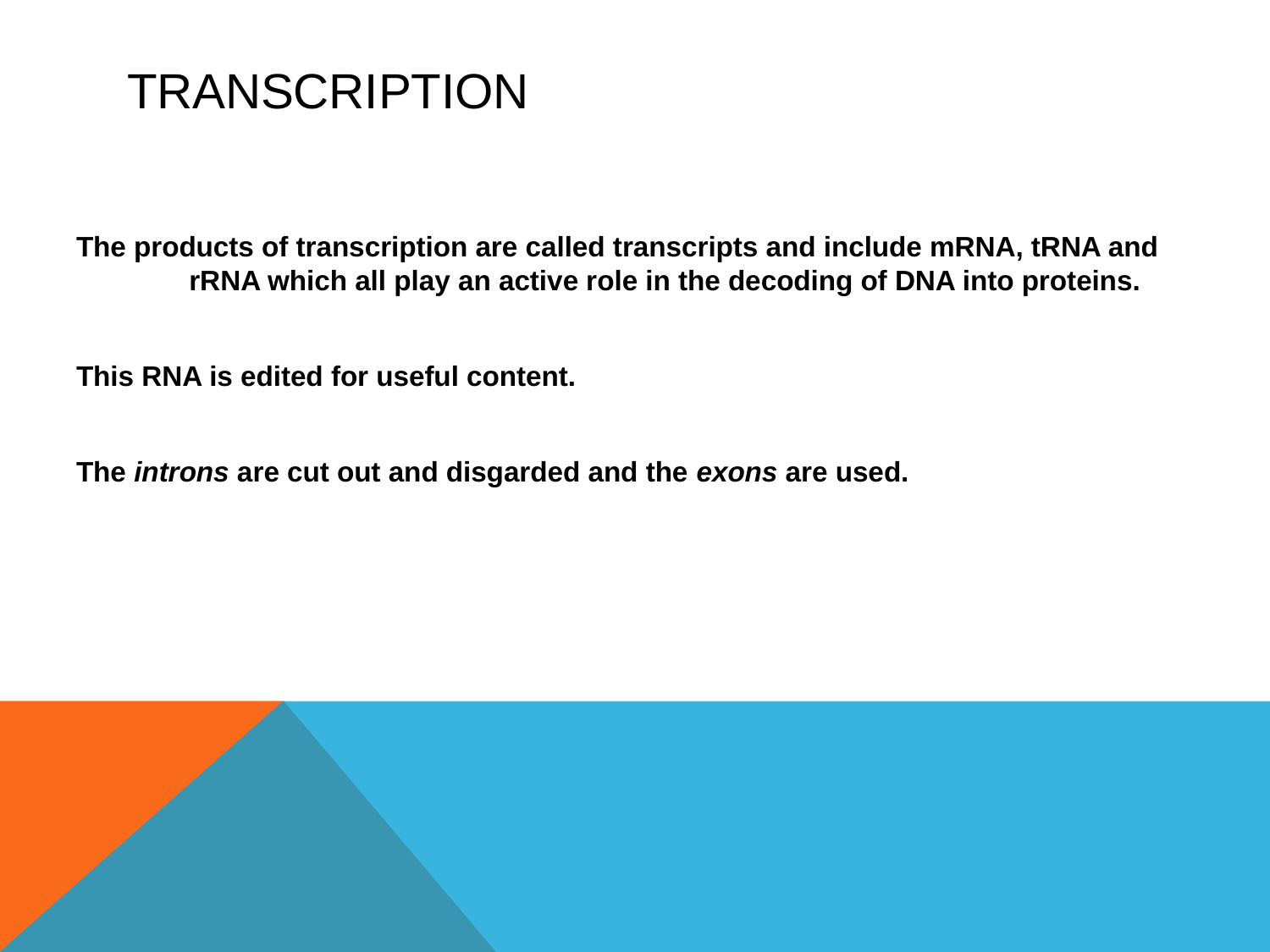

# Transcription
The products of transcription are called transcripts and include mRNA, tRNA and rRNA which all play an active role in the decoding of DNA into proteins.

This RNA is edited for useful content.

The introns are cut out and disgarded and the exons are used.